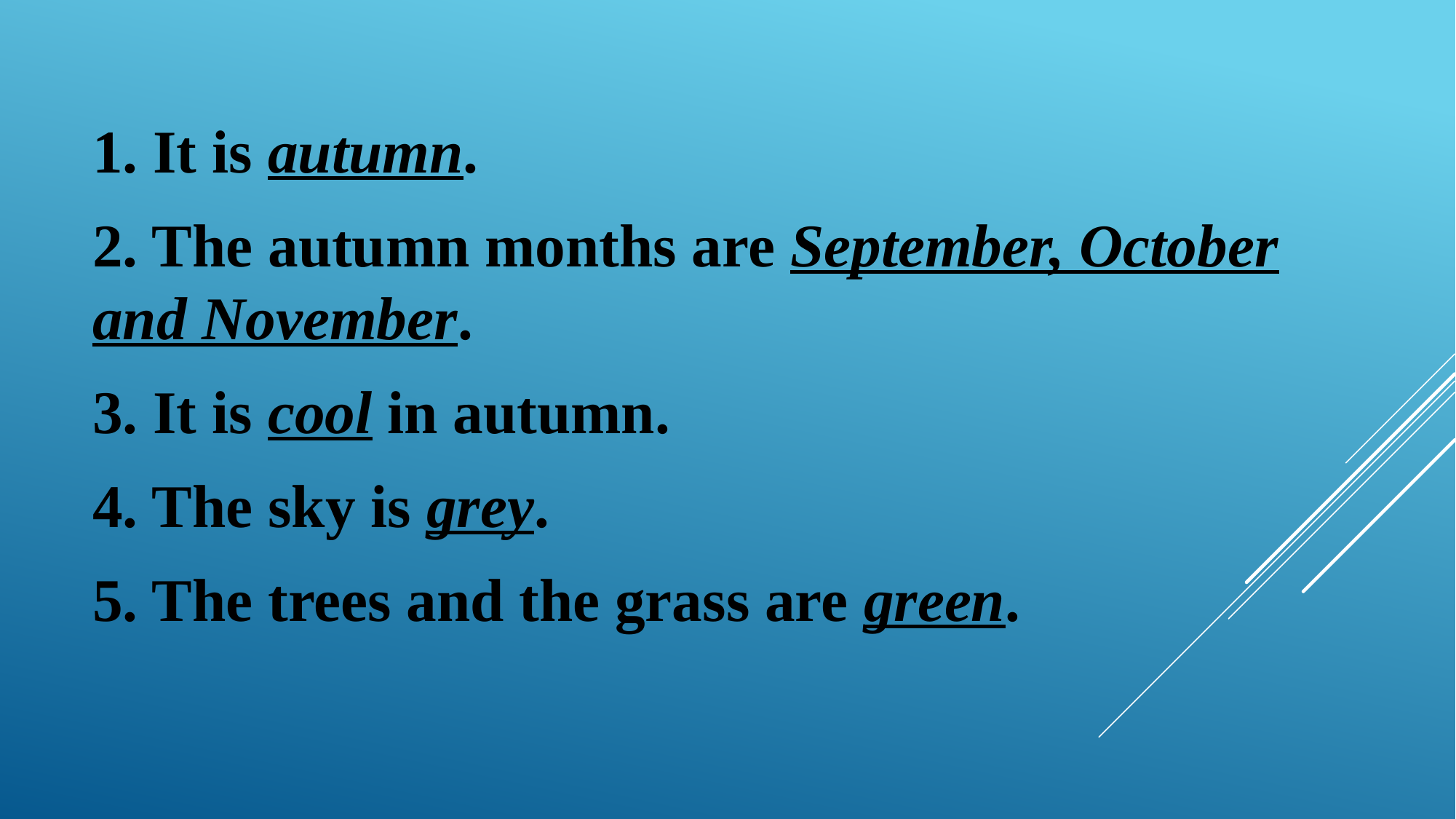

1. It is autumn.
2. The autumn months are September, October and November.
3. It is cool in autumn.
4. The sky is grey.
5. The trees and the grass are green.

#